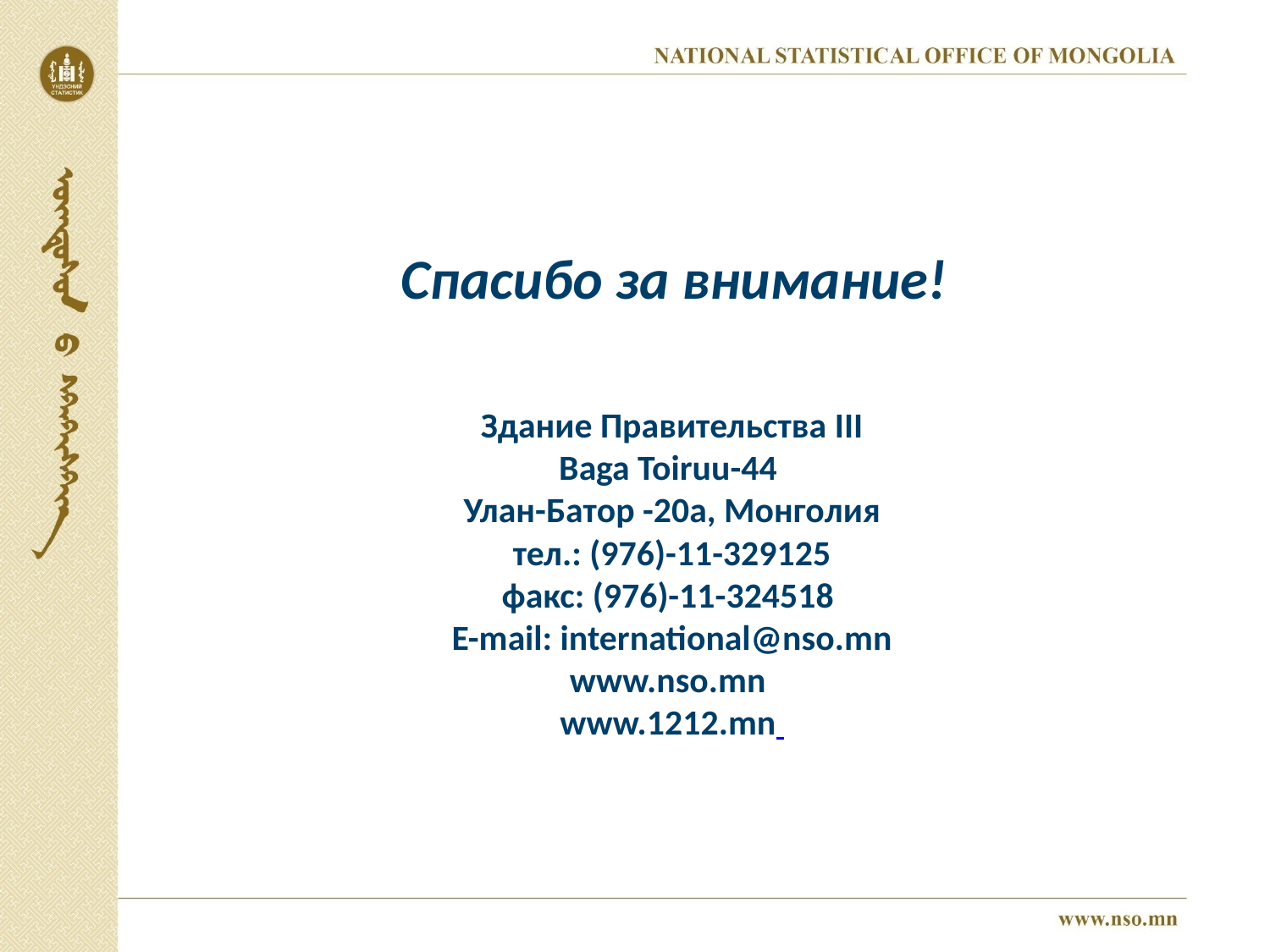

Спасибо за внимание!

Здание Правительства III
Baga Toiruu-44
Улан-Батор -20а, Монголия
тел.: (976)-11-329125
факс: (976)-11-324518
E-mail: international@nso.mn
www.nso.mn
www.1212.mn